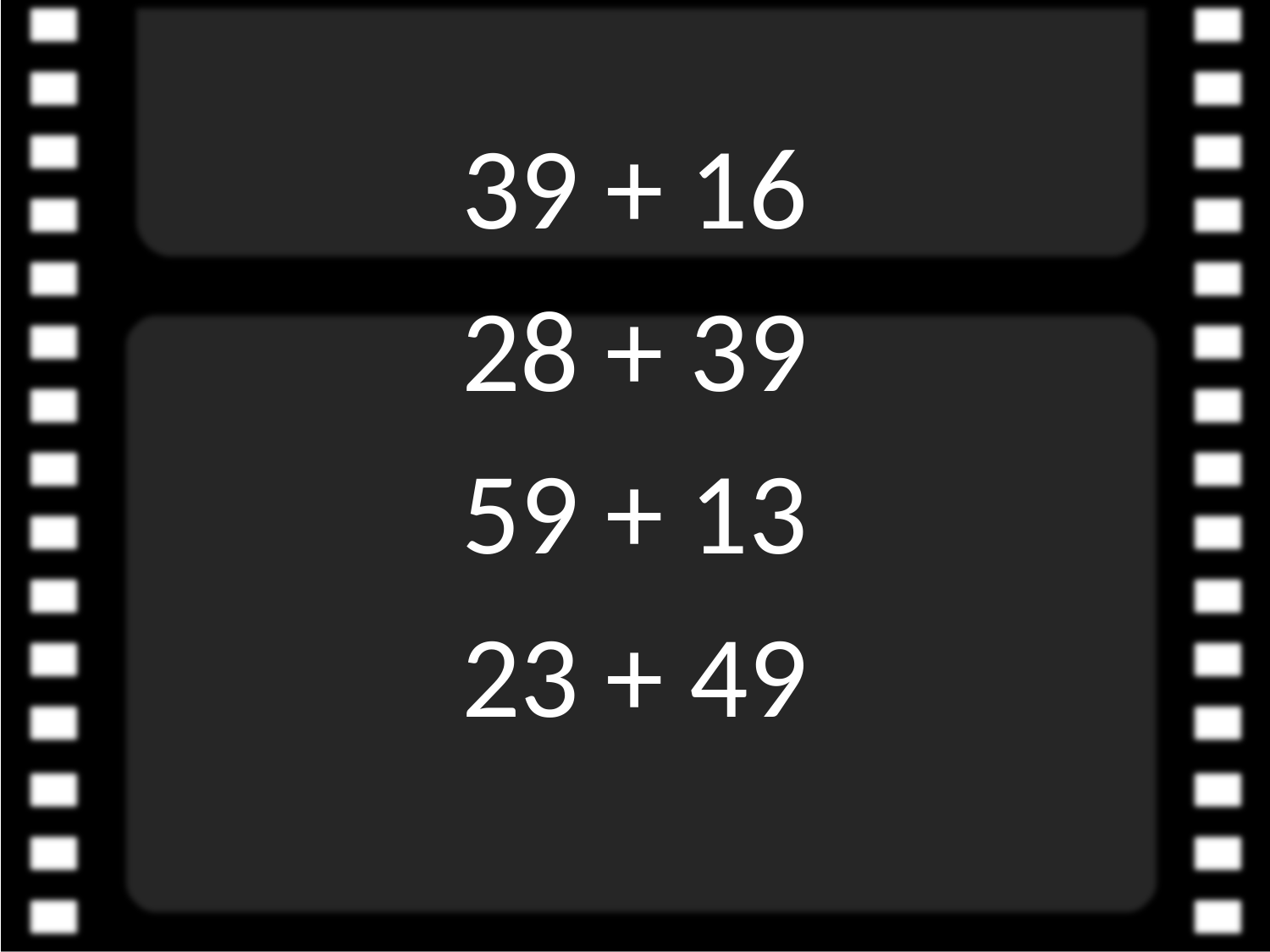

39 + 16
28 + 39
59 + 13
23 + 49